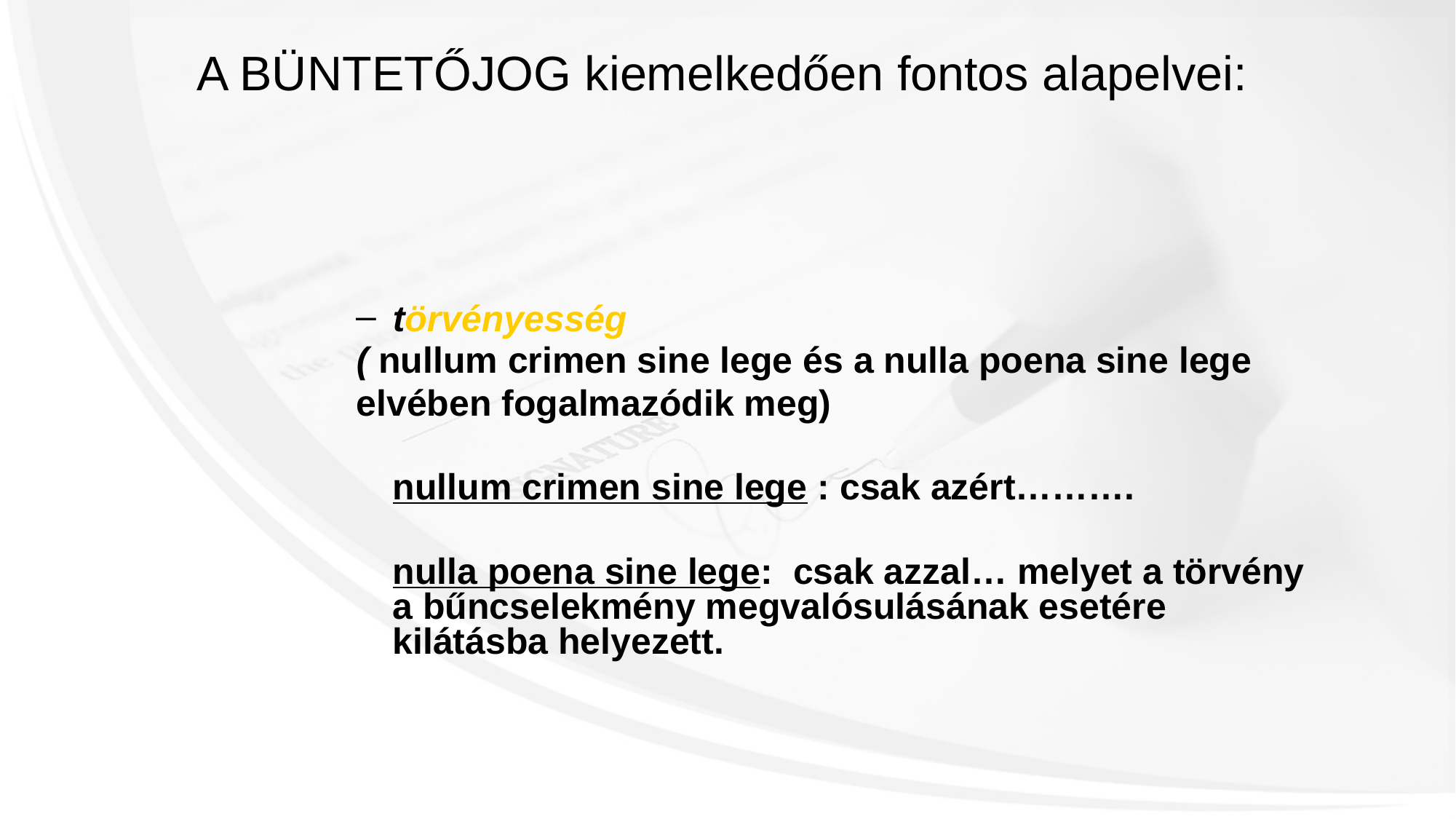

A BÜNTETŐJOG kiemelkedően fontos alapelvei:
törvényesség
( nullum crimen sine lege és a nulla poena sine lege
elvében fogalmazódik meg)

	nullum crimen sine lege : csak azért……….

	nulla poena sine lege:  csak azzal… melyet a törvény a bűncselekmény megvalósulásának esetére kilátásba helyezett.